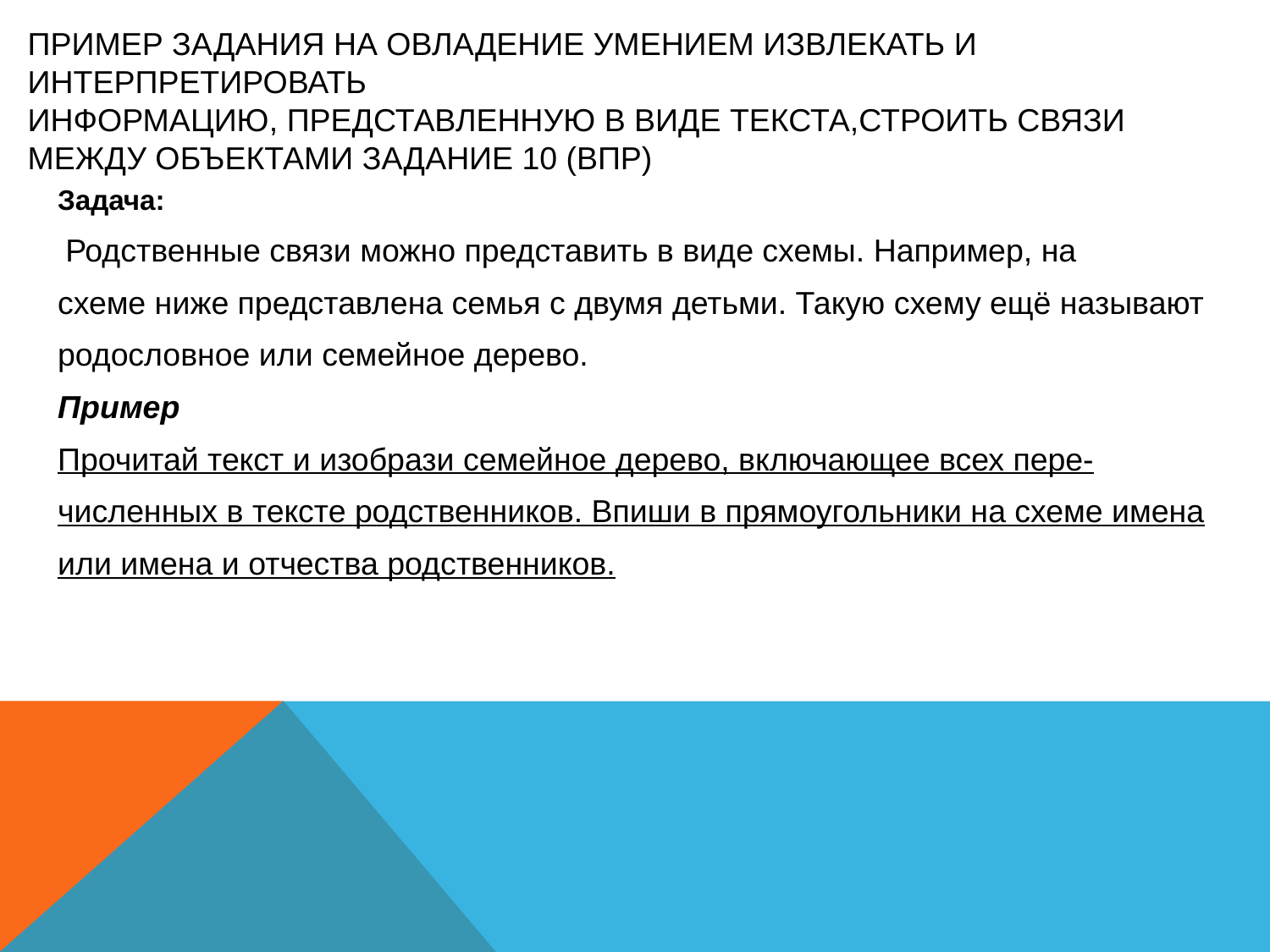

# Пример задания на овладение умением извлекать и интерпретировать информацию, представленную в виде текста,строить связи между объектами Задание 10 (ВПР)
Задача:
 Родственные связи можно представить в виде схемы. Например, на
схеме ниже представлена семья с двумя детьми. Такую схему ещё называют
родословное или семейное дерево.
Пример
Прочитай текст и изобрази семейное дерево, включающее всех пере-
численных в тексте родственников. Впиши в прямоугольники на схеме имена
или имена и отчества родственников.